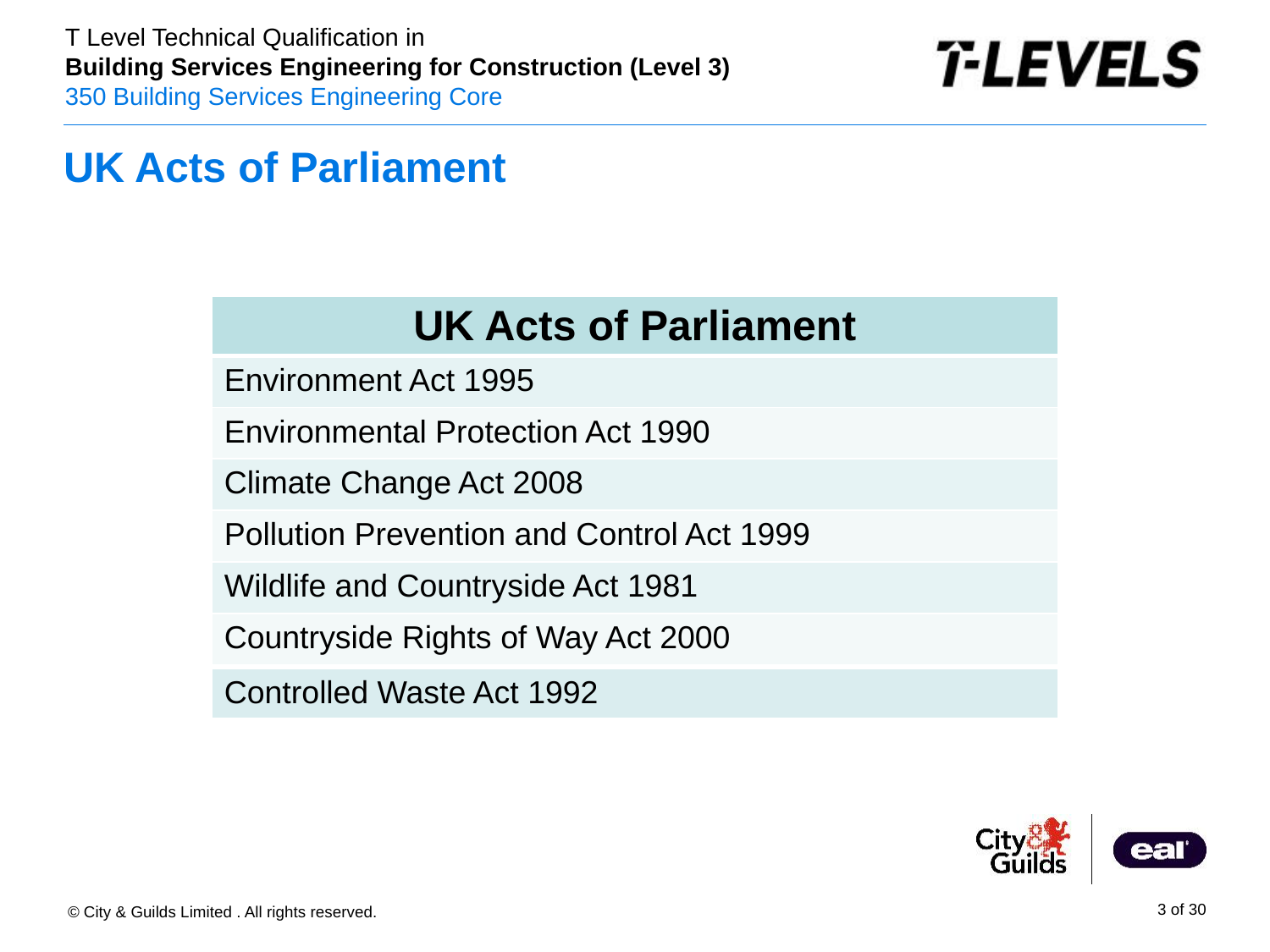

# UK Acts of Parliament
| UK Acts of Parliament |
| --- |
| Environment Act 1995 |
| Environmental Protection Act 1990 |
| Climate Change Act 2008 |
| Pollution Prevention and Control Act 1999 |
| Wildlife and Countryside Act 1981 |
| Countryside Rights of Way Act 2000 |
| Controlled Waste Act 1992 |
| --- |